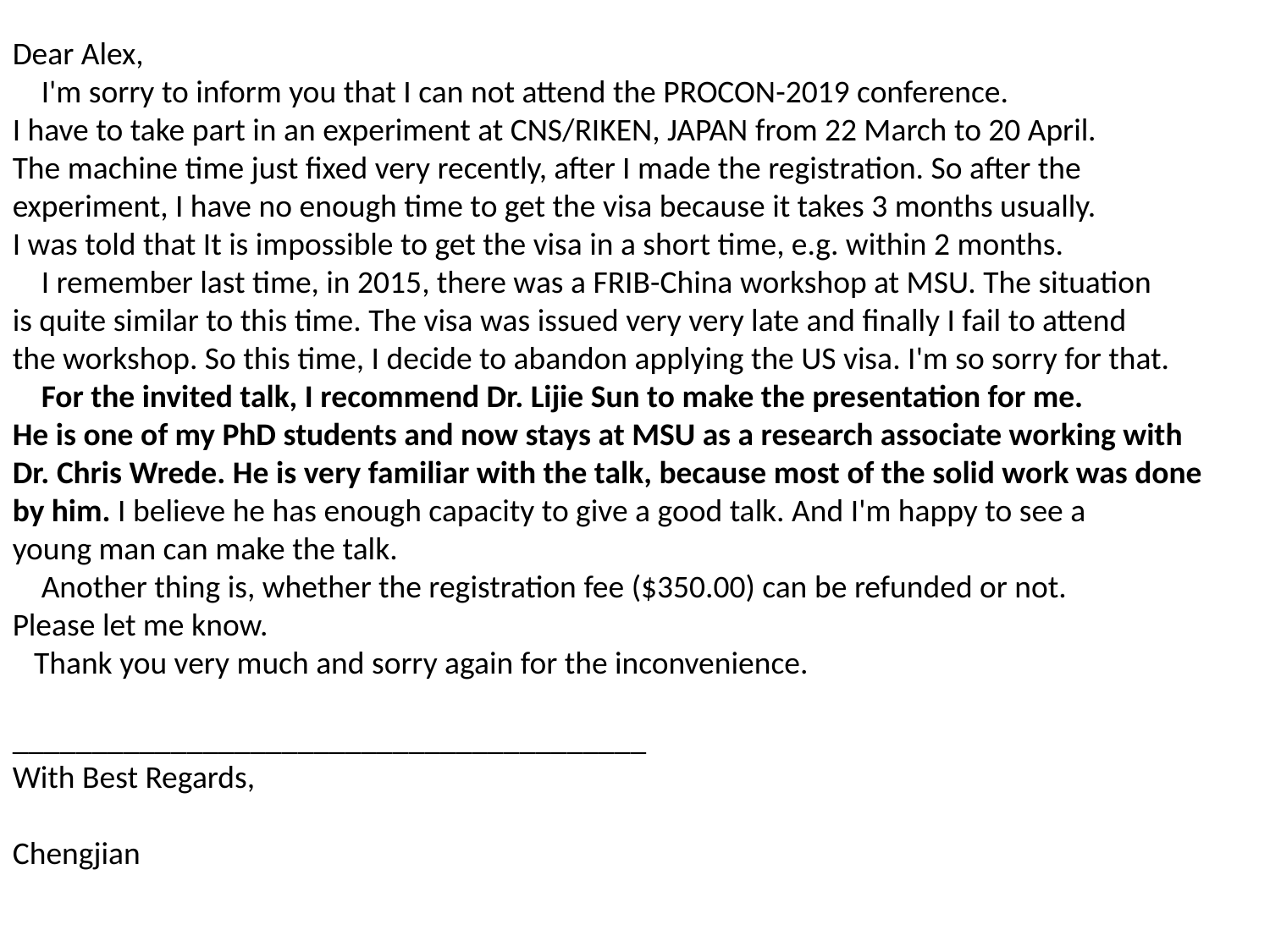

Dear Alex,
    I'm sorry to inform you that I can not attend the PROCON-2019 conference.
I have to take part in an experiment at CNS/RIKEN, JAPAN from 22 March to 20 April.
The machine time just fixed very recently, after I made the registration. So after the
experiment, I have no enough time to get the visa because it takes 3 months usually.
I was told that It is impossible to get the visa in a short time, e.g. within 2 months.
    I remember last time, in 2015, there was a FRIB-China workshop at MSU. The situation
is quite similar to this time. The visa was issued very very late and finally I fail to attend
the workshop. So this time, I decide to abandon applying the US visa. I'm so sorry for that.
    For the invited talk, I recommend Dr. Lijie Sun to make the presentation for me.
He is one of my PhD students and now stays at MSU as a research associate working with
Dr. Chris Wrede. He is very familiar with the talk, because most of the solid work was done
by him. I believe he has enough capacity to give a good talk. And I'm happy to see a
young man can make the talk.
    Another thing is, whether the registration fee ($350.00) can be refunded or not.
Please let me know.
   Thank you very much and sorry again for the inconvenience.

________________________________________
With Best Regards,

Chengjian